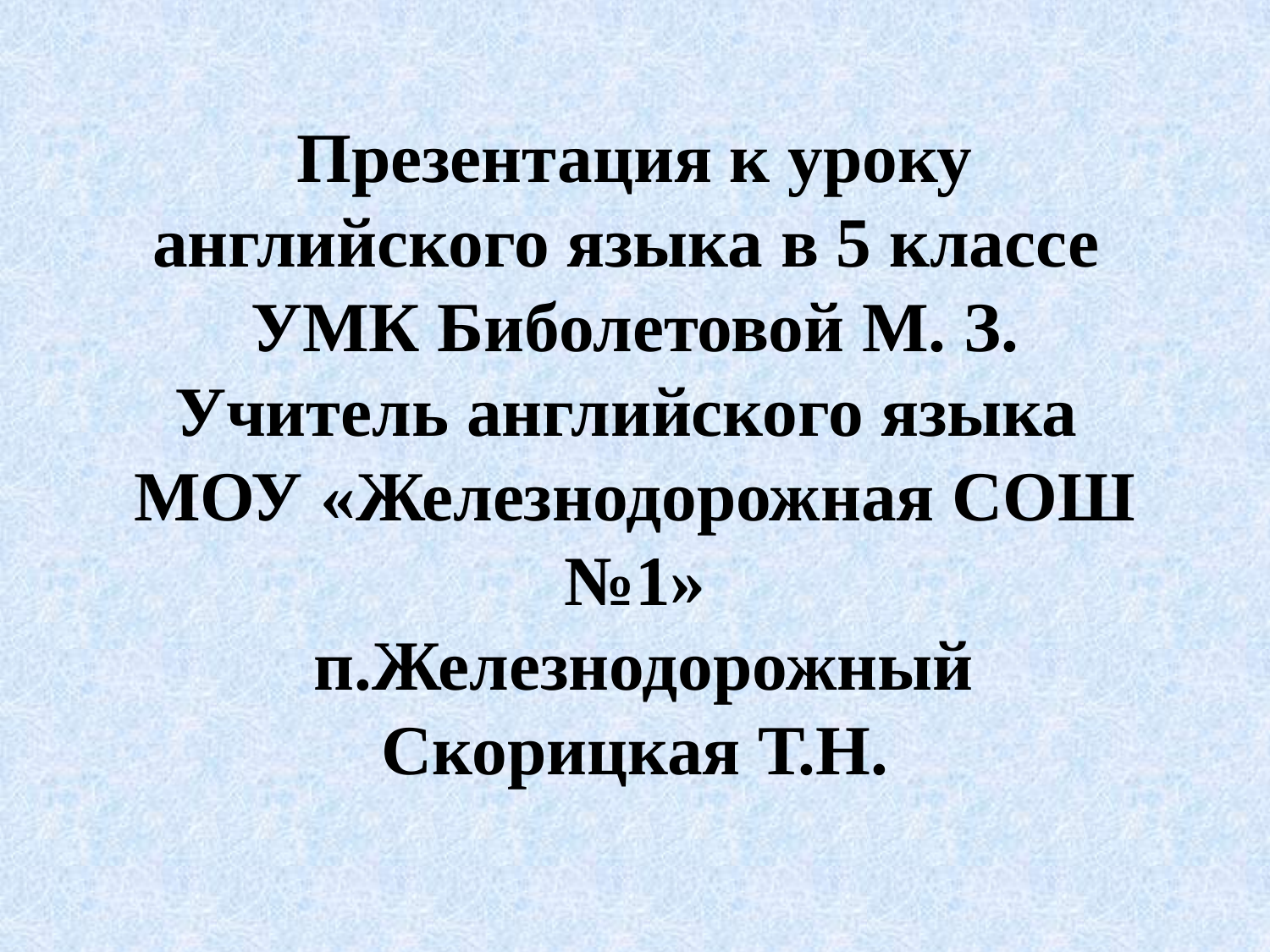

# Презентация к уроку английского языка в 5 классе УМК Биболетовой М. З. Учитель английского языка МОУ «Железнодорожная СОШ №1» п.Железнодорожный Скорицкая Т.Н.